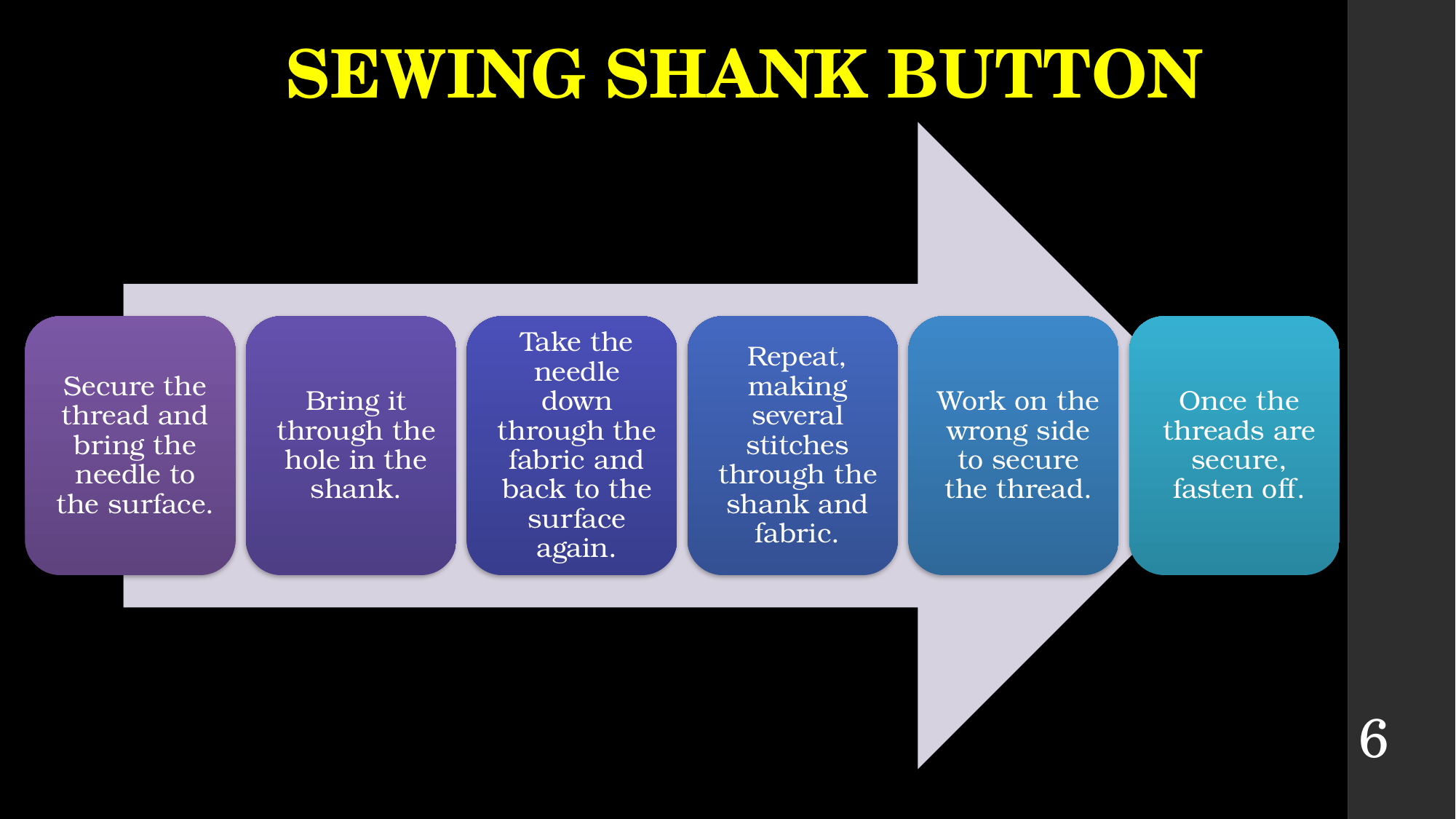

# SEWING SHANK BUTTON
Secure the thread and bring the needle to the surface.
Bring it through the hole in the shank.
Take the needle down through the fabric and back to the surface again.
Repeat, making several stitches through the shank and fabric.
Work on the wrong side to secure the thread.
Once the threads are secure, fasten off.
6